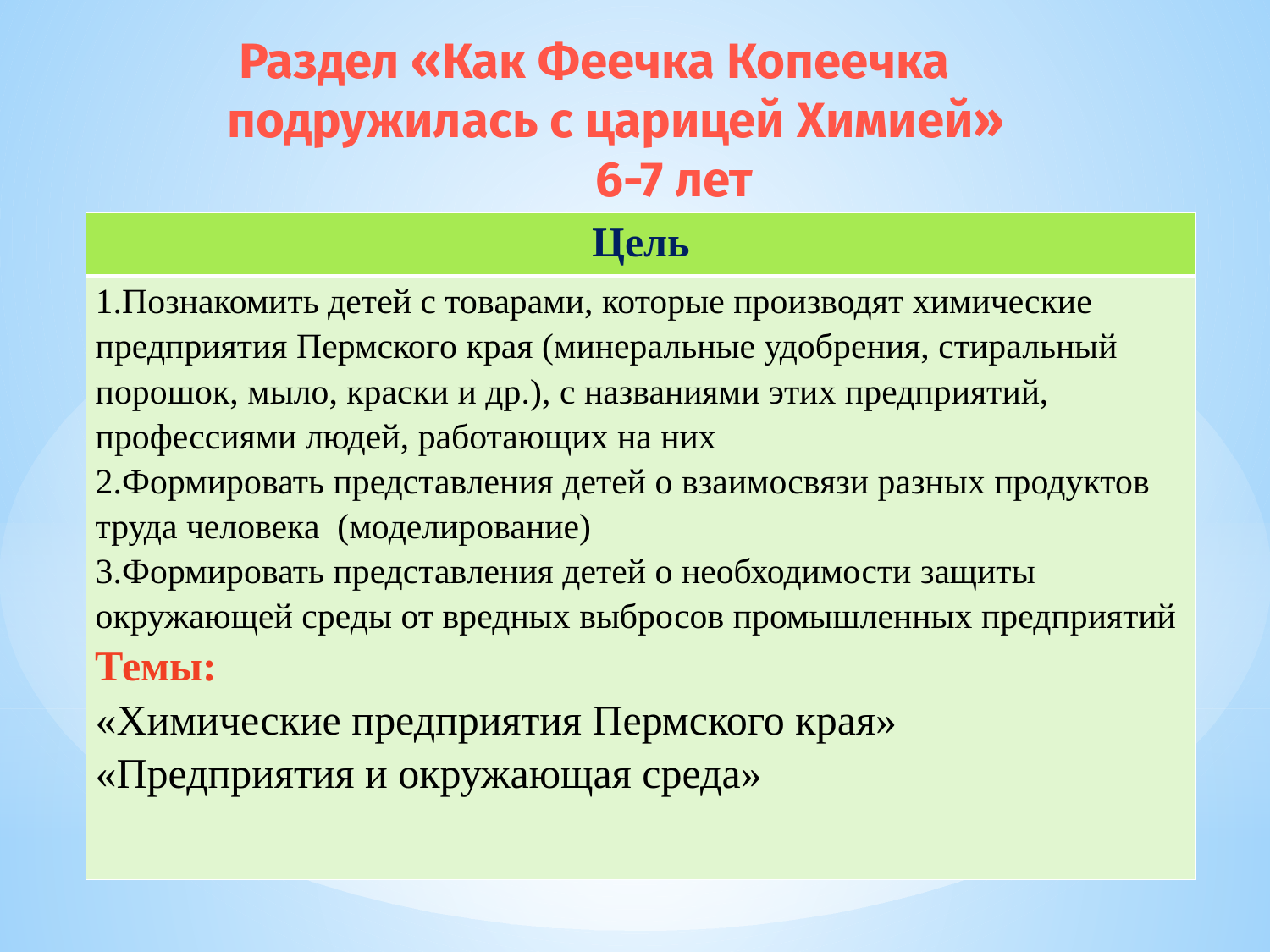

Раздел «Как Феечка Копеечка подружилась с царицей Химией»
6-7 лет
| Цель |
| --- |
| 1.Познакомить детей с товарами, которые производят химические предприятия Пермского края (минеральные удобрения, стиральный порошок, мыло, краски и др.), с названиями этих предприятий, профессиями людей, работающих на них 2.Формировать представления детей о взаимосвязи разных продуктов труда человека (моделирование) 3.Формировать представления детей о необходимости защиты окружающей среды от вредных выбросов промышленных предприятий Темы: «Химические предприятия Пермского края» «Предприятия и окружающая среда» |